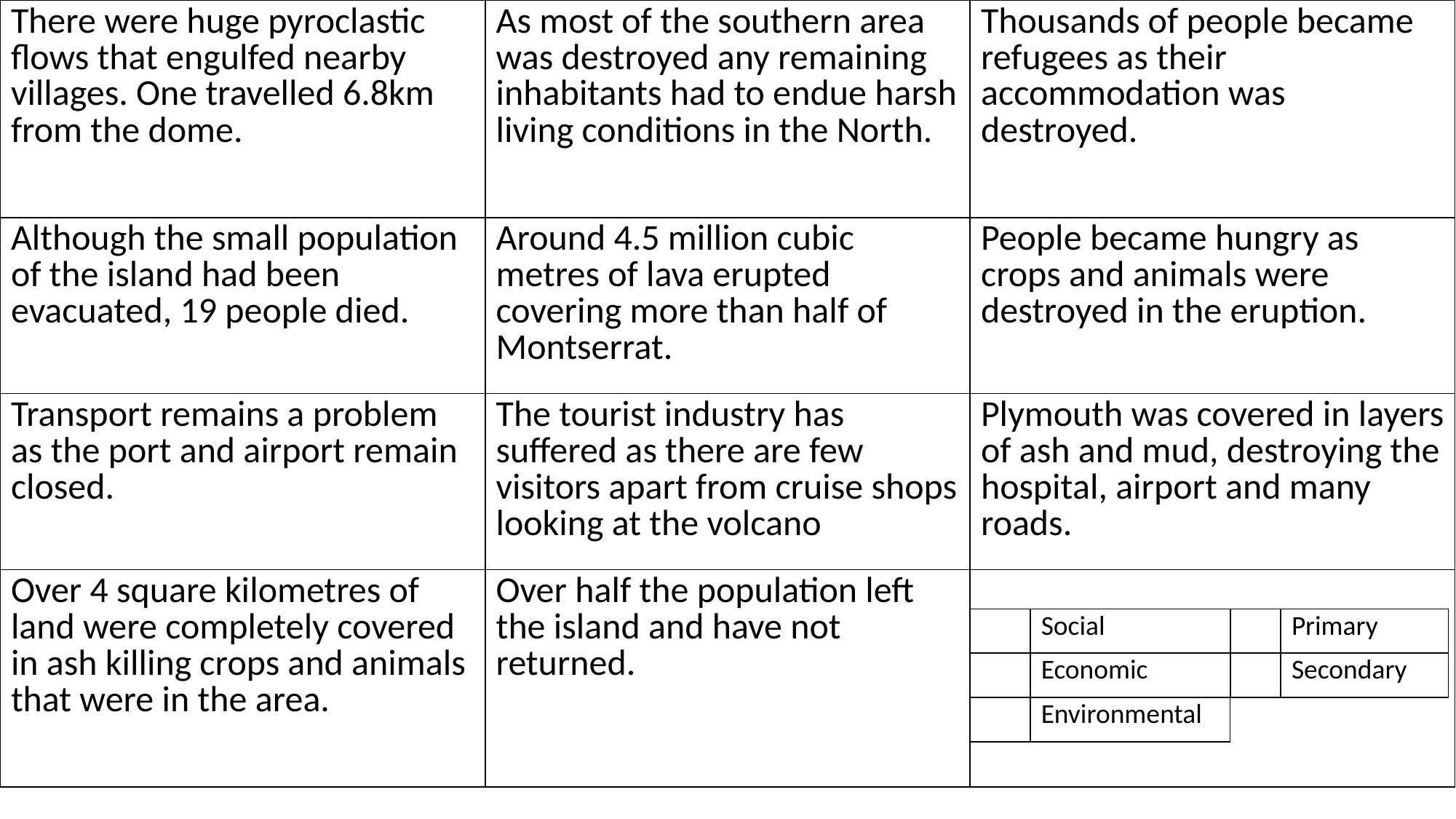

| There were huge pyroclastic flows that engulfed nearby villages. One travelled 6.8km from the dome. | As most of the southern area was destroyed any remaining inhabitants had to endue harsh living conditions in the North. | Thousands of people became refugees as their accommodation was destroyed. |
| --- | --- | --- |
| Although the small population of the island had been evacuated, 19 people died. | Around 4.5 million cubic metres of lava erupted covering more than half of Montserrat. | People became hungry as crops and animals were destroyed in the eruption. |
| Transport remains a problem as the port and airport remain closed. | The tourist industry has suffered as there are few visitors apart from cruise shops looking at the volcano | Plymouth was covered in layers of ash and mud, destroying the hospital, airport and many roads. |
| Over 4 square kilometres of land were completely covered in ash killing crops and animals that were in the area. | Over half the population left the island and have not returned. |  |
|  | Social |
| --- | --- |
|  | Economic |
|  | Environmental |
|  | Primary |
| --- | --- |
|  | Secondary |